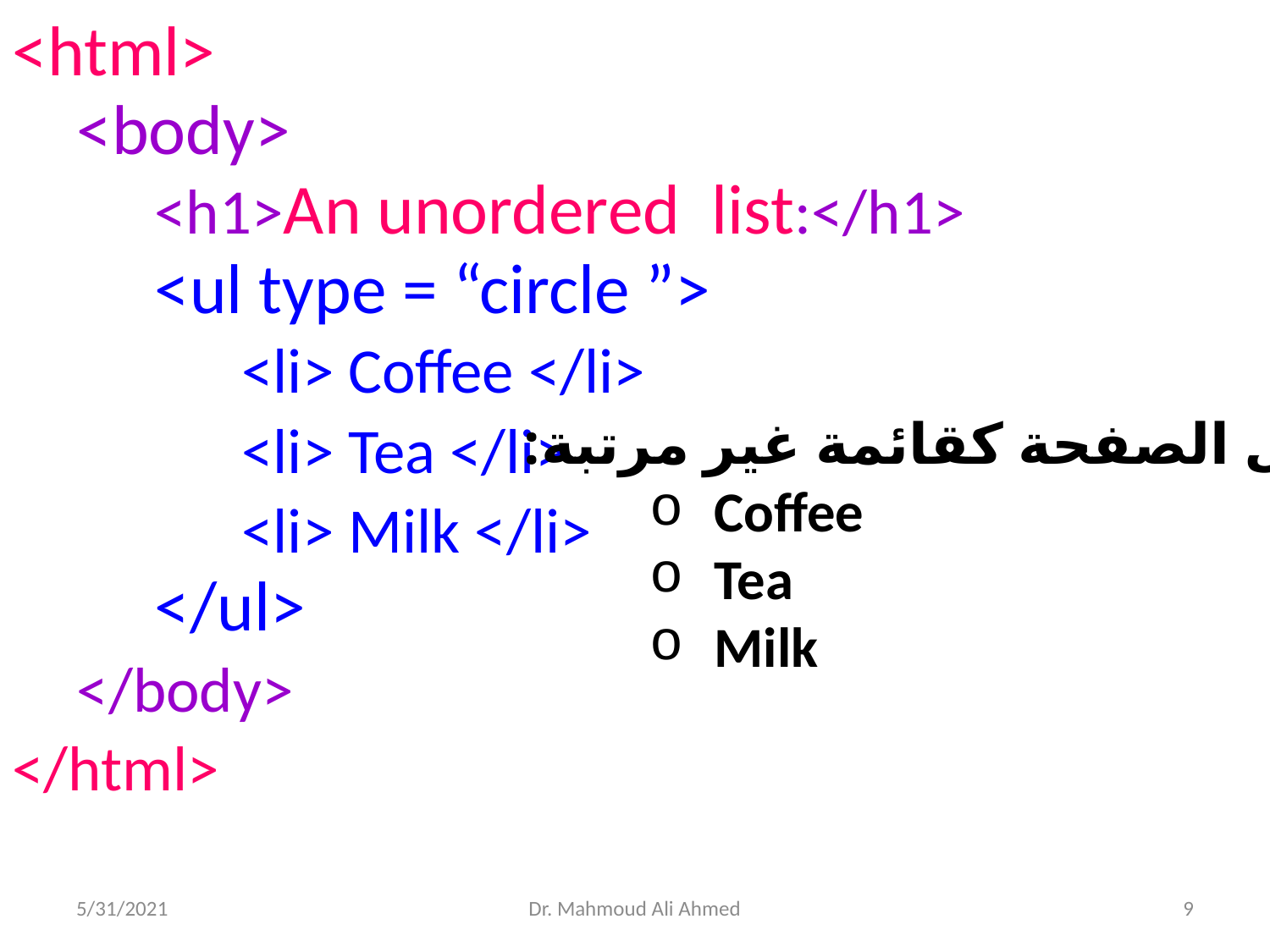

<html>
	<body>
	<h1>An unordered  list:</h1>
	<ul type = “circle ”>
         	<li> Coffee </li>
  	<li> Tea </li>
	<li> Milk </li>
	</ul>
	</body>
</html>
شكل الصفحة كقائمة غير مرتبة:
Coffee
Tea
Milk
5/31/2021
Dr. Mahmoud Ali Ahmed
9